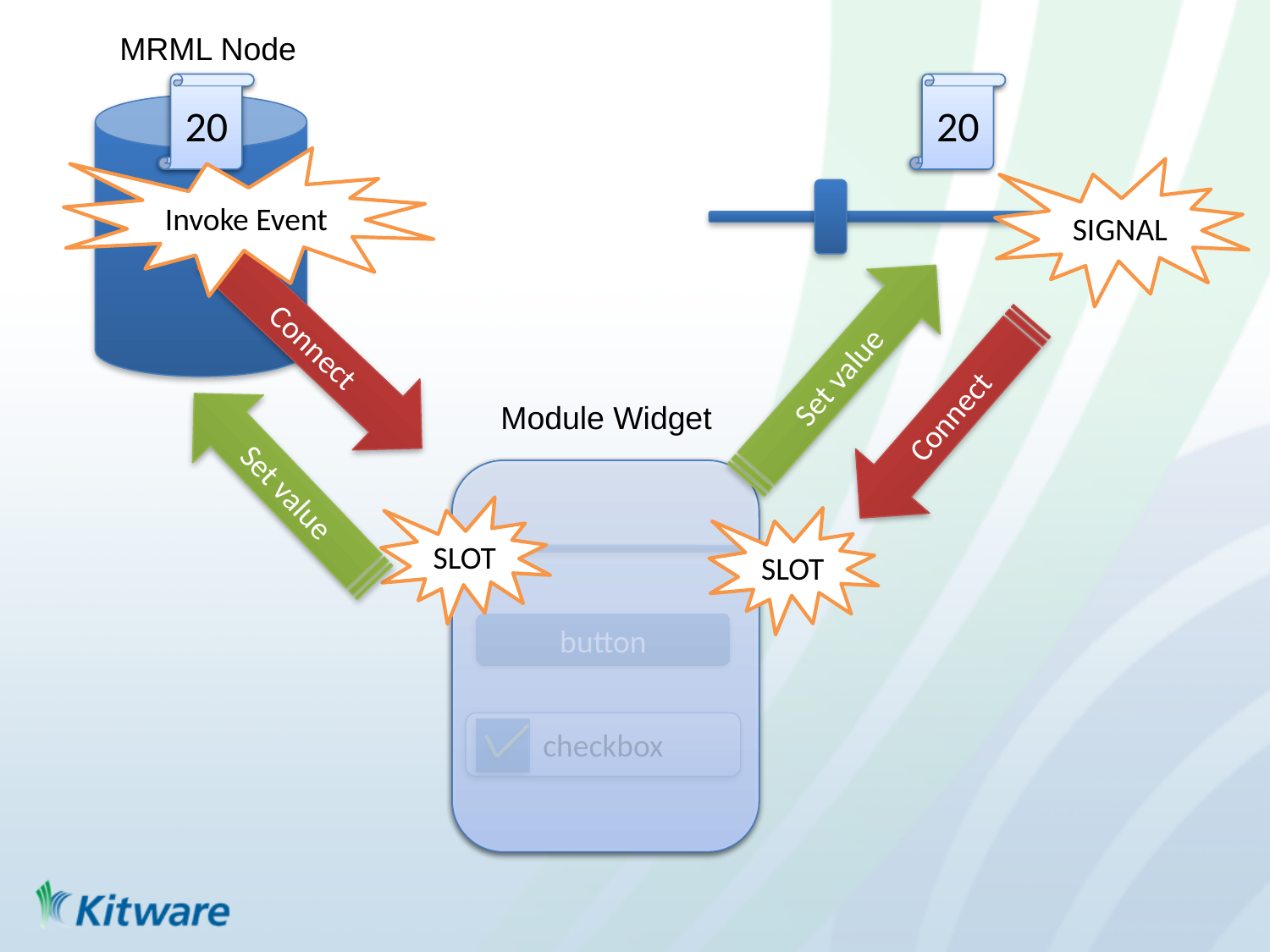

MRML Node
5
20
5
20

Invoke Event
SIGNAL

Connect
Set value
Connect
Module Widget
Set value

SLOT
SLOT

button
checkbox